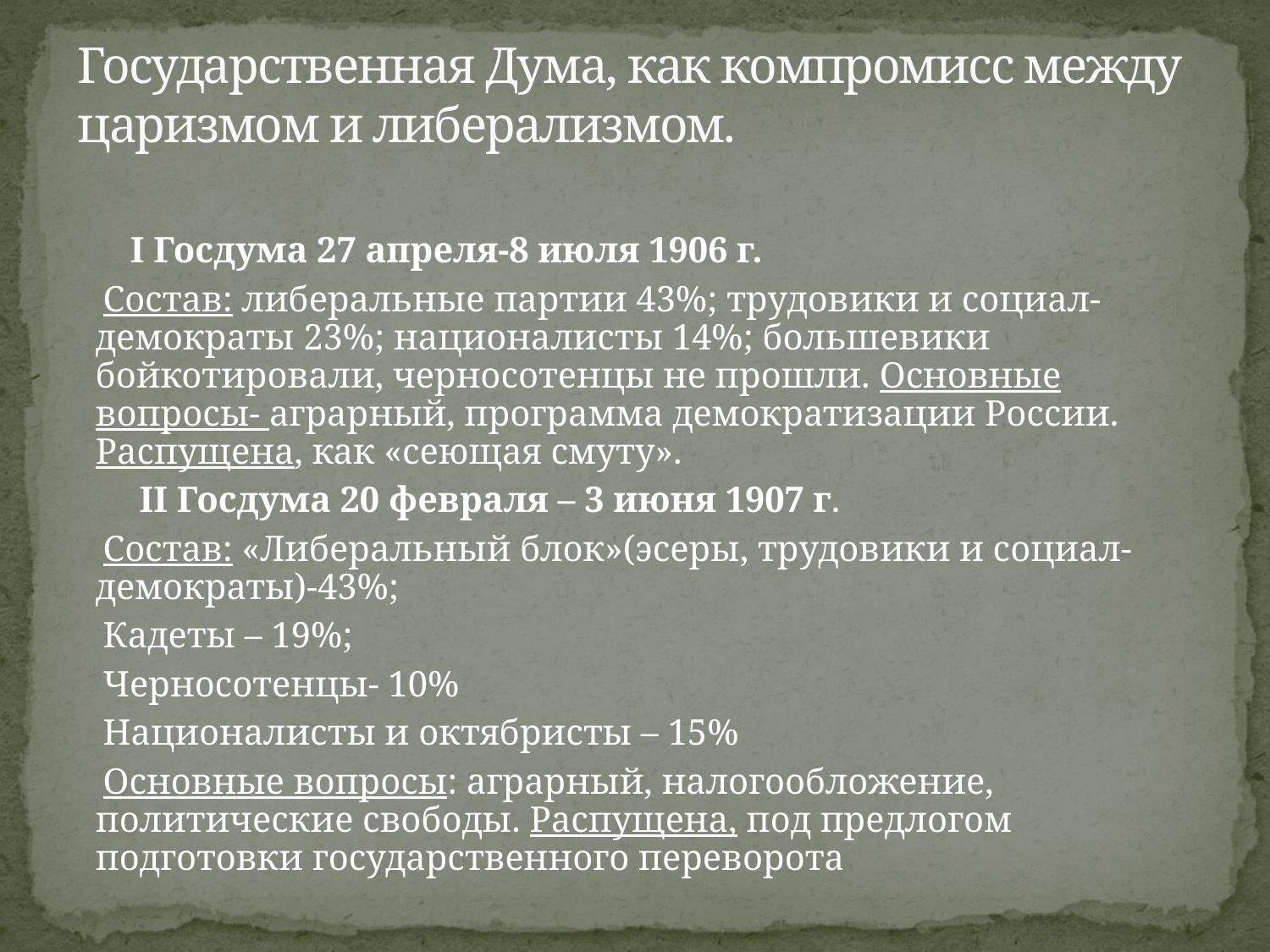

# Государственная Дума, как компромисс между царизмом и либерализмом.
        I Госдума 27 апреля-8 июля 1906 г.
     Состав: либеральные партии 43%; трудовики и социал-демократы 23%; националисты 14%; большевики бойкотировали, черносотенцы не прошли. Основные вопросы- аграрный, программа демократизации России. Распущена, как «сеющая смуту».
         II Госдума 20 февраля – 3 июня 1907 г.
     Состав: «Либеральный блок»(эсеры, трудовики и социал-демократы)-43%;
     Кадеты – 19%;
     Черносотенцы- 10%
     Националисты и октябристы – 15%
     Основные вопросы: аграрный, налогообложение, политические свободы. Распущена, под предлогом подготовки государственного переворота